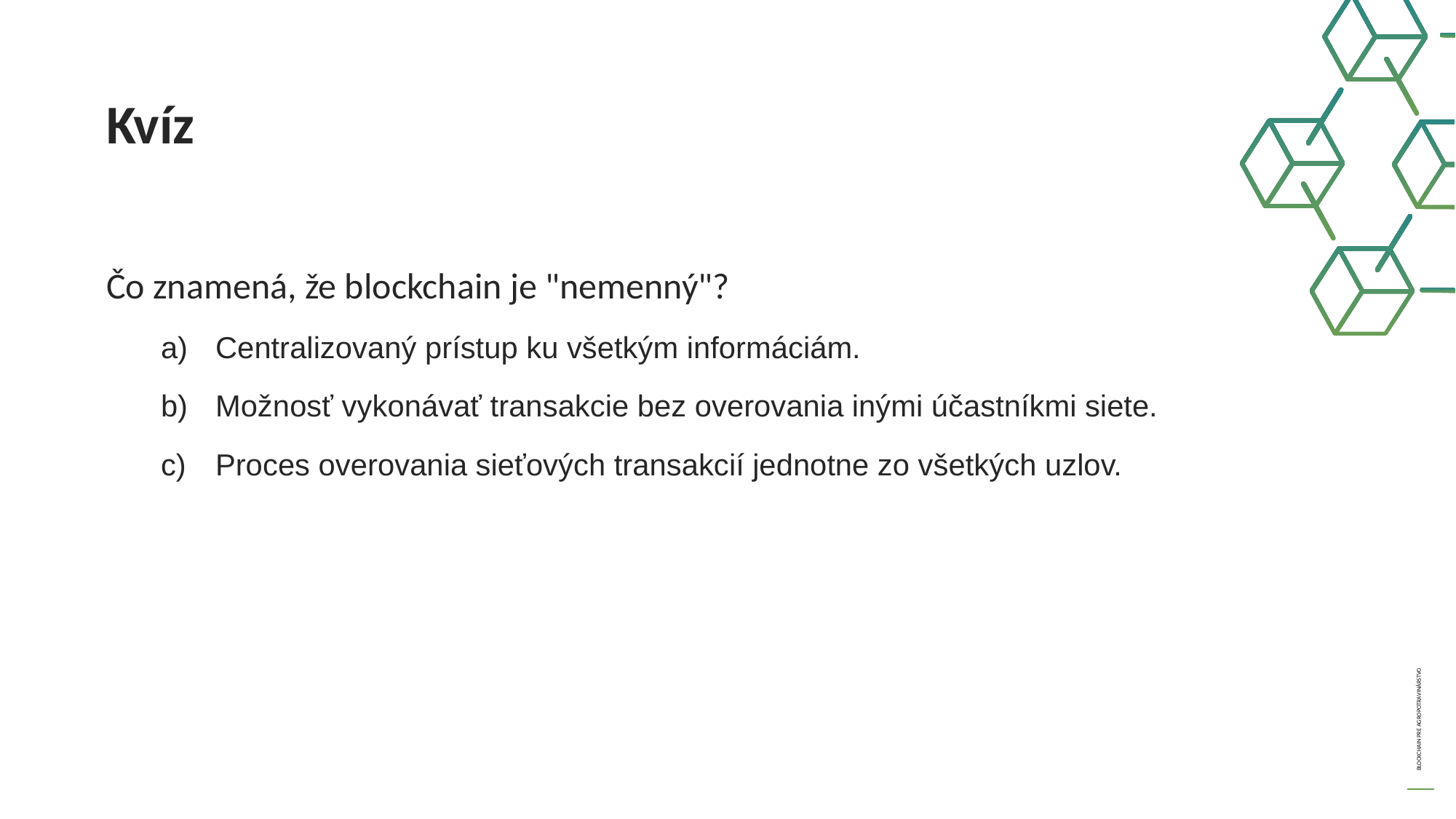

Kvíz
Čo znamená, že blockchain je "nemenný"?
Centralizovaný prístup ku všetkým informáciám.
Možnosť vykonávať transakcie bez overovania inými účastníkmi siete.
Proces overovania sieťových transakcií jednotne zo všetkých uzlov.